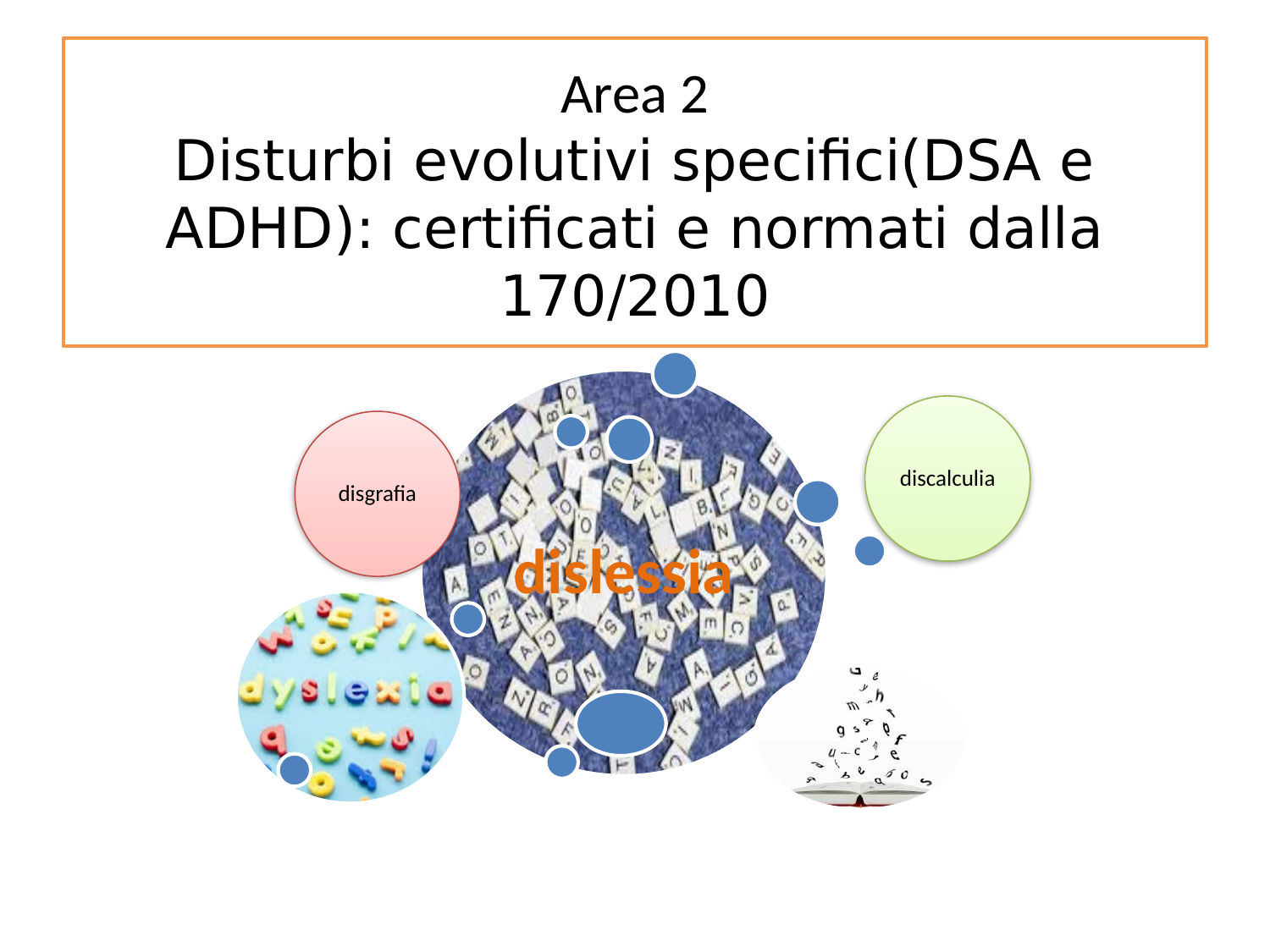

# Area 2 Disturbi evolutivi specifici(DSA e ADHD): certificati e normati dalla 170/2010
dislessia
disgrafia
discalculia